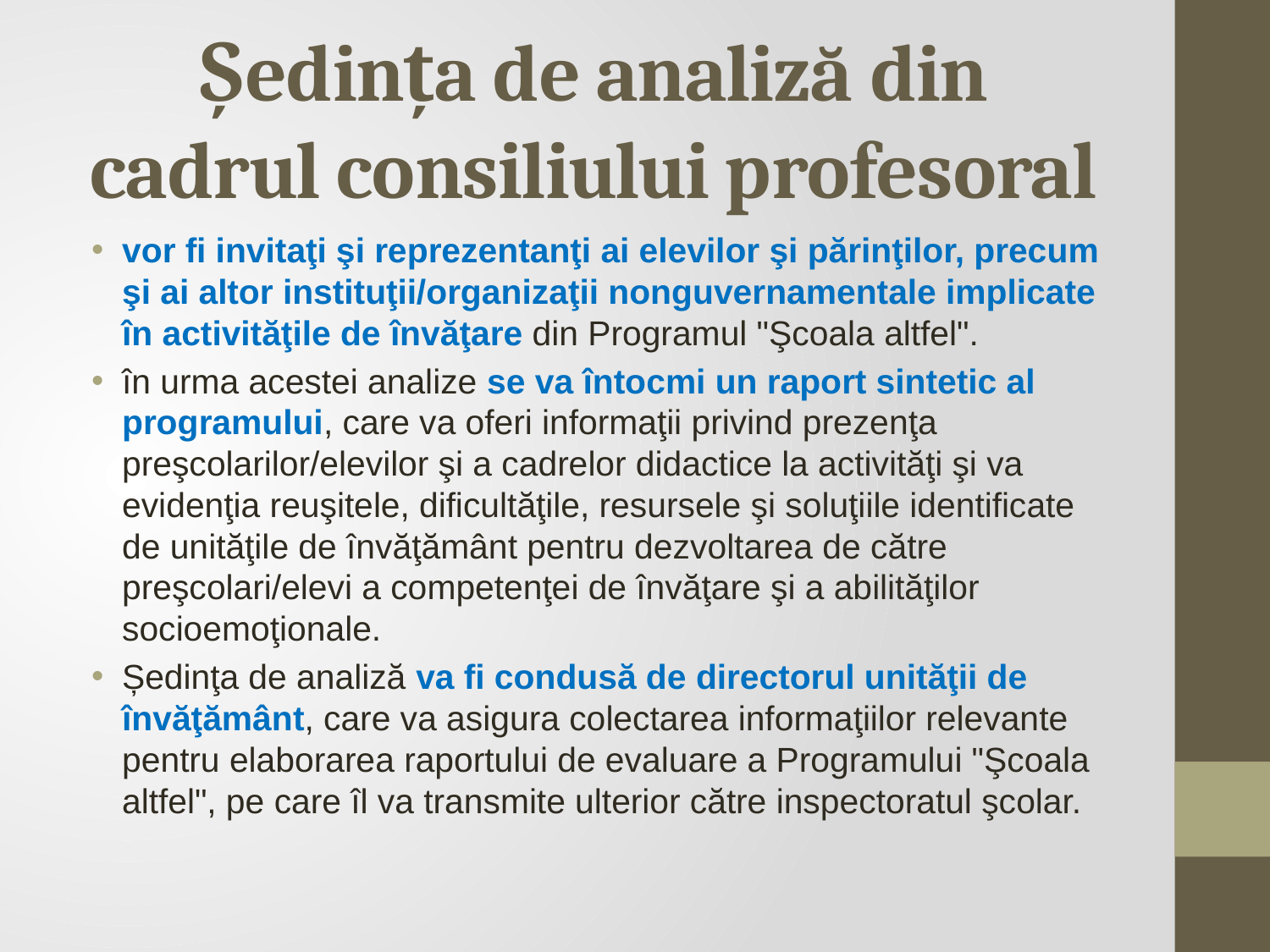

# Ședința de analiză din cadrul consiliului profesoral
vor fi invitaţi şi reprezentanţi ai elevilor şi părinţilor, precum şi ai altor instituţii/organizaţii nonguvernamentale implicate în activităţile de învăţare din Programul "Şcoala altfel".
în urma acestei analize se va întocmi un raport sintetic al programului, care va oferi informaţii privind prezenţa preşcolarilor/elevilor şi a cadrelor didactice la activităţi şi va evidenţia reuşitele, dificultăţile, resursele şi soluţiile identificate de unităţile de învăţământ pentru dezvoltarea de către preşcolari/elevi a competenţei de învăţare şi a abilităţilor socioemoţionale.
Ședinţa de analiză va fi condusă de directorul unităţii de învăţământ, care va asigura colectarea informaţiilor relevante pentru elaborarea raportului de evaluare a Programului "Şcoala altfel", pe care îl va transmite ulterior către inspectoratul şcolar.